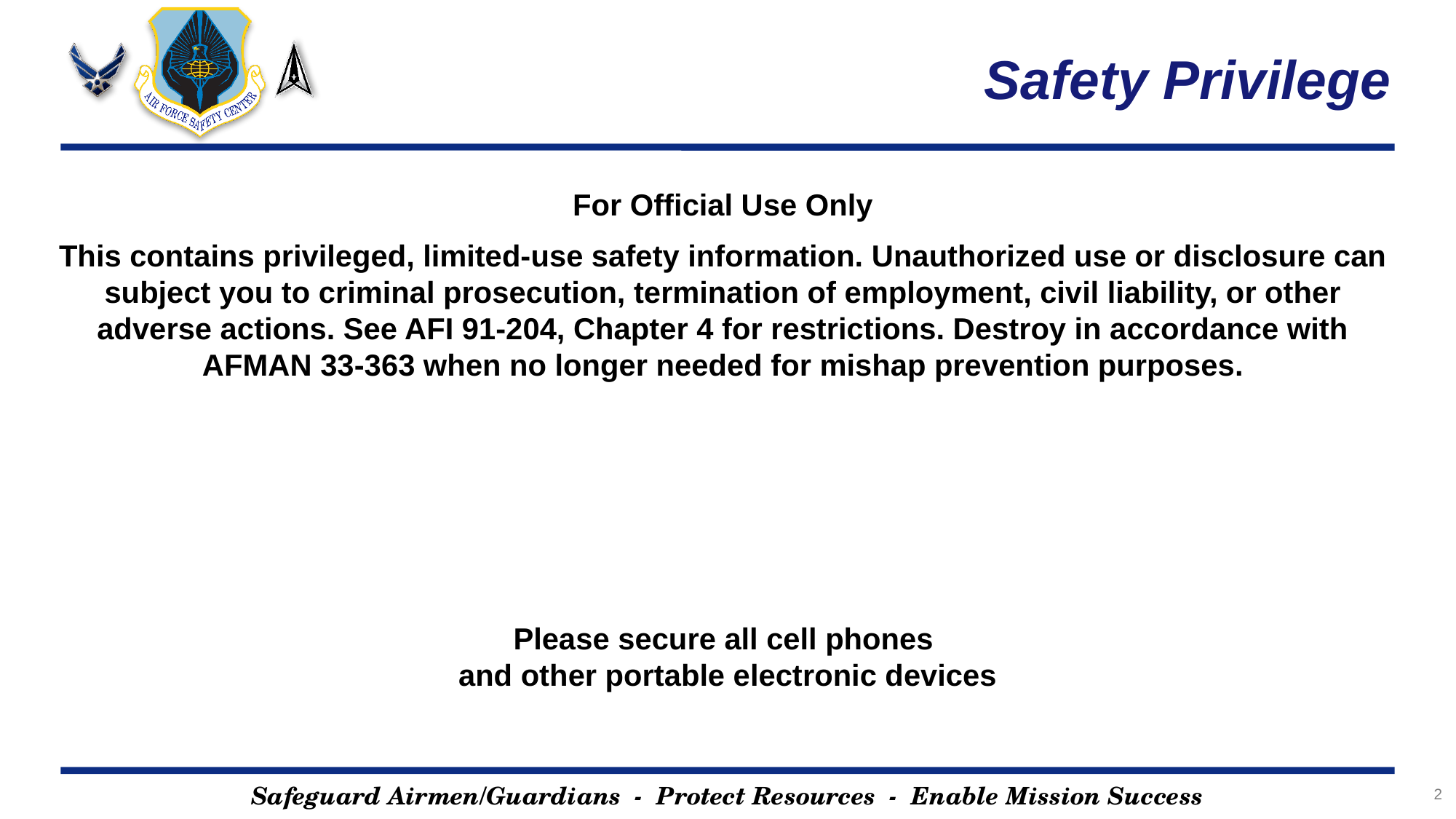

# Safety Privilege
For Official Use Only
This contains privileged, limited-use safety information. Unauthorized use or disclosure can subject you to criminal prosecution, termination of employment, civil liability, or other adverse actions. See AFI 91-204, Chapter 4 for restrictions. Destroy in accordance with AFMAN 33-363 when no longer needed for mishap prevention purposes.

Please secure all cell phones
and other portable electronic devices
2